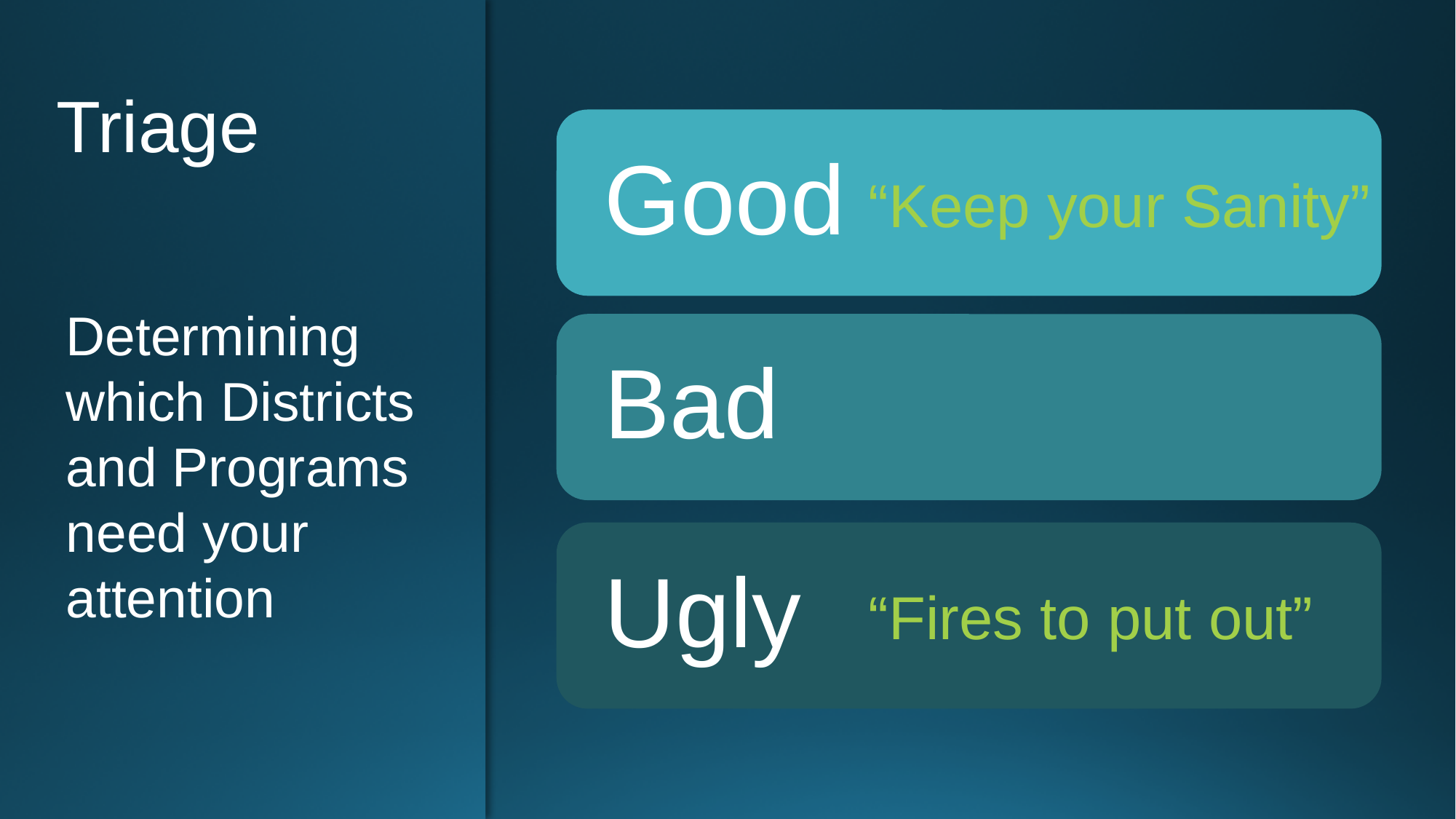

Good
Bad
Ugly
# Triage
“Keep your Sanity”
Determining which Districts and Programs need your attention
“Fires to put out”